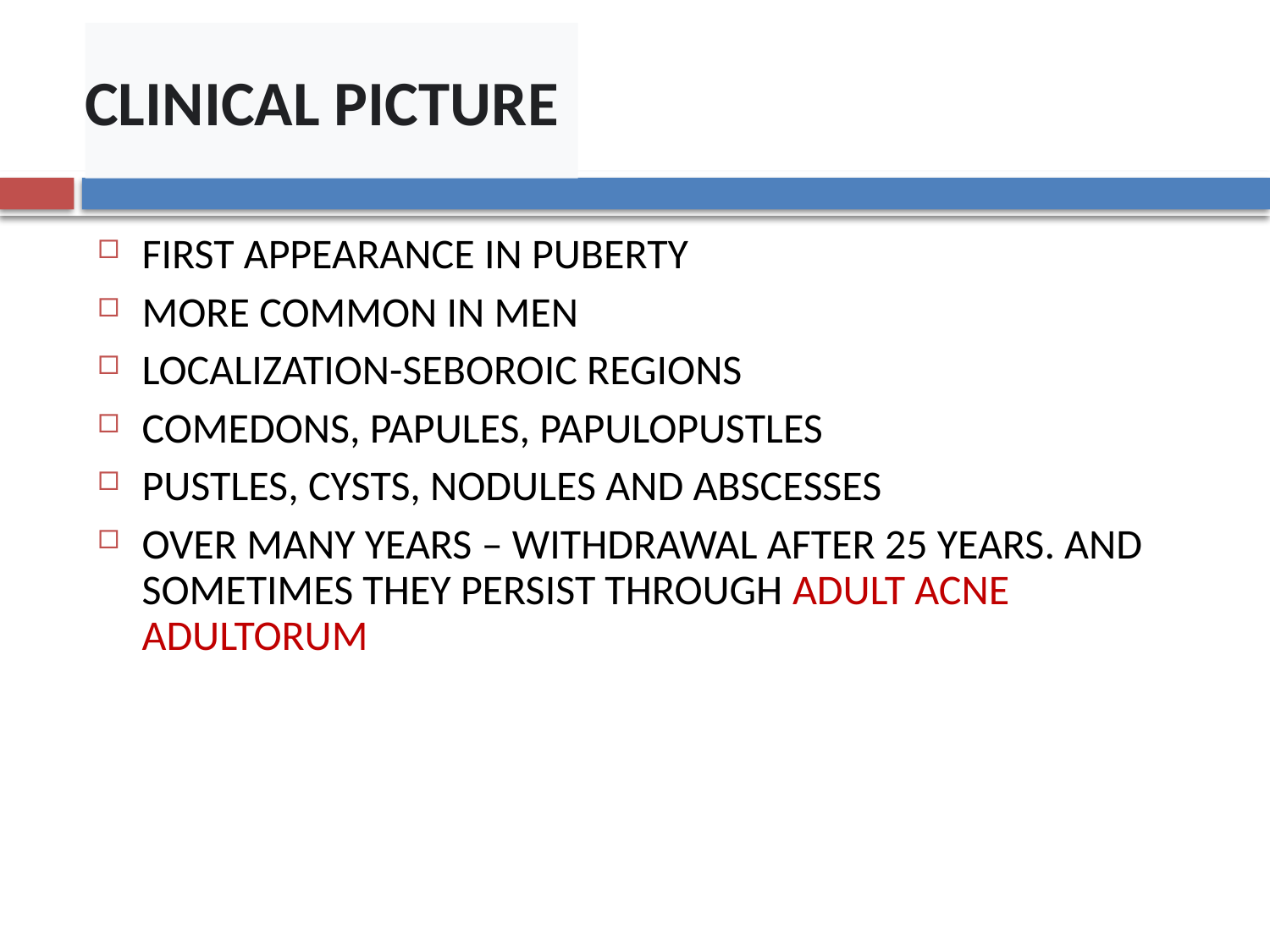

# CLINICAL PICTURE
FIRST APPEARANCE IN PUBERTY
MORE COMMON IN MEN
LOCALIZATION-SEBOROIC REGIONS
COMEDONS, PAPULES, PAPULOPUSTLES
PUSTLES, CYSTS, NODULES AND ABSCESSES
OVER MANY YEARS – WITHDRAWAL AFTER 25 YEARS. AND SOMETIMES THEY PERSIST THROUGH ADULT ACNE ADULTORUM